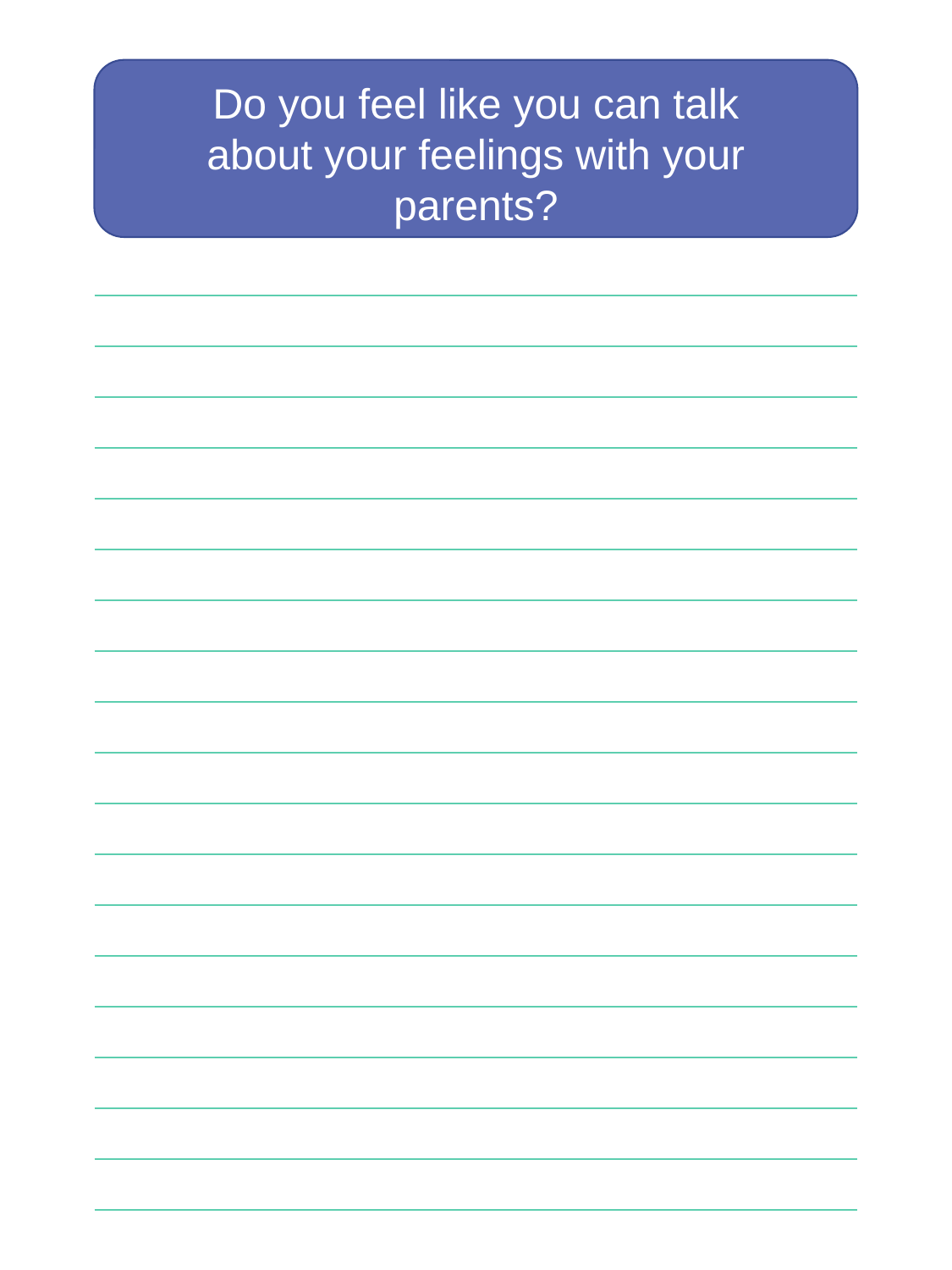

Do you feel like you can talk about your feelings with your parents?
|  |
| --- |
|  |
|  |
|  |
|  |
|  |
|  |
|  |
|  |
|  |
|  |
|  |
|  |
|  |
|  |
|  |
|  |
|  |